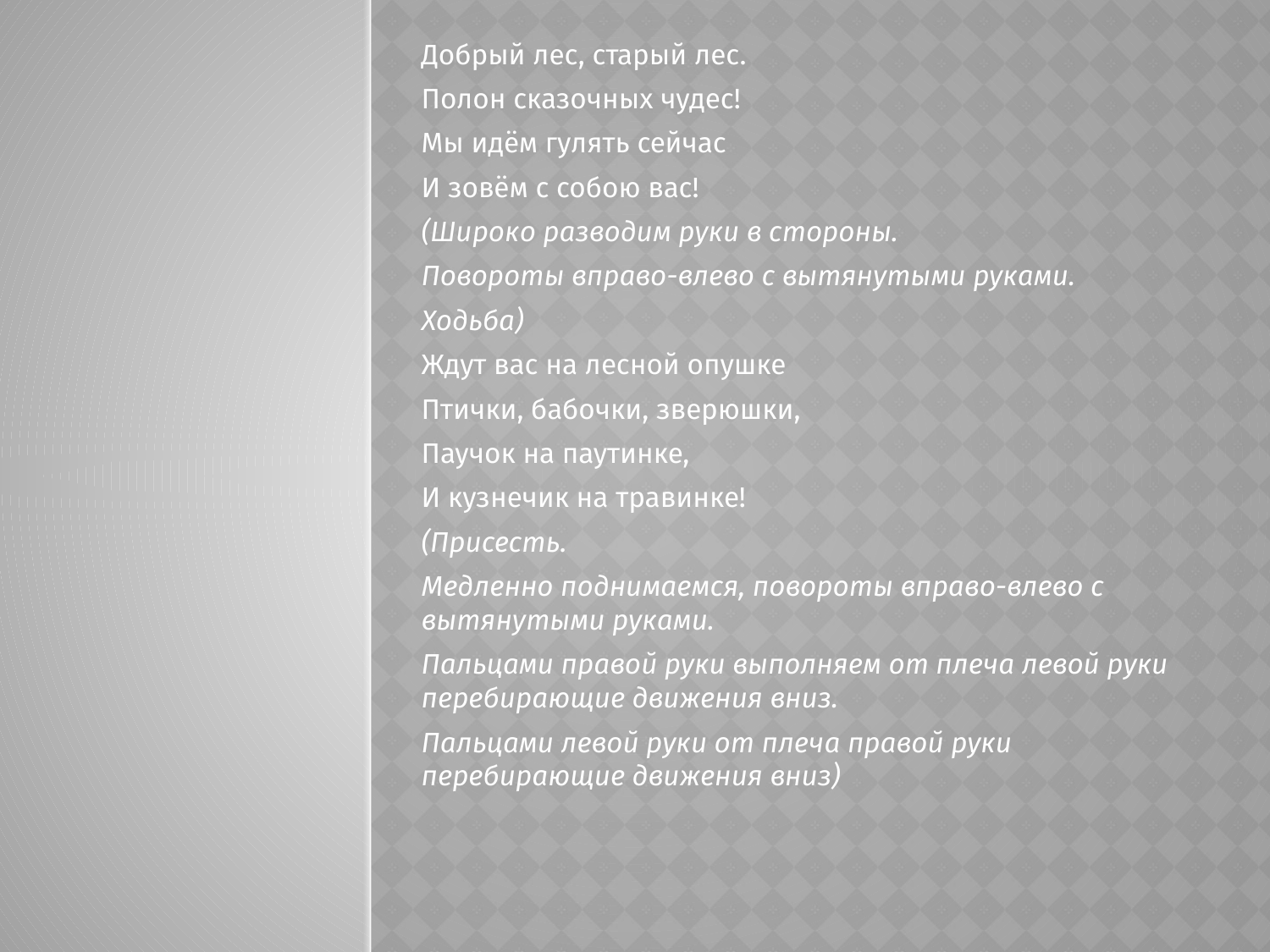

Добрый лес, старый лес.
Полон сказочных чудес!
Мы идём гулять сейчас
И зовём с собою вас!
(Широко разводим руки в стороны.
Повороты вправо-влево с вытянутыми руками.
Ходьба)
Ждут вас на лесной опушке
Птички, бабочки, зверюшки,
Паучок на паутинке,
И кузнечик на травинке!
(Присесть.
Медленно поднимаемся, повороты вправо-влево с вытянутыми руками.
Пальцами правой руки выполняем от плеча левой руки перебирающие движения вниз.
Пальцами левой руки от плеча правой руки перебирающие движения вниз)